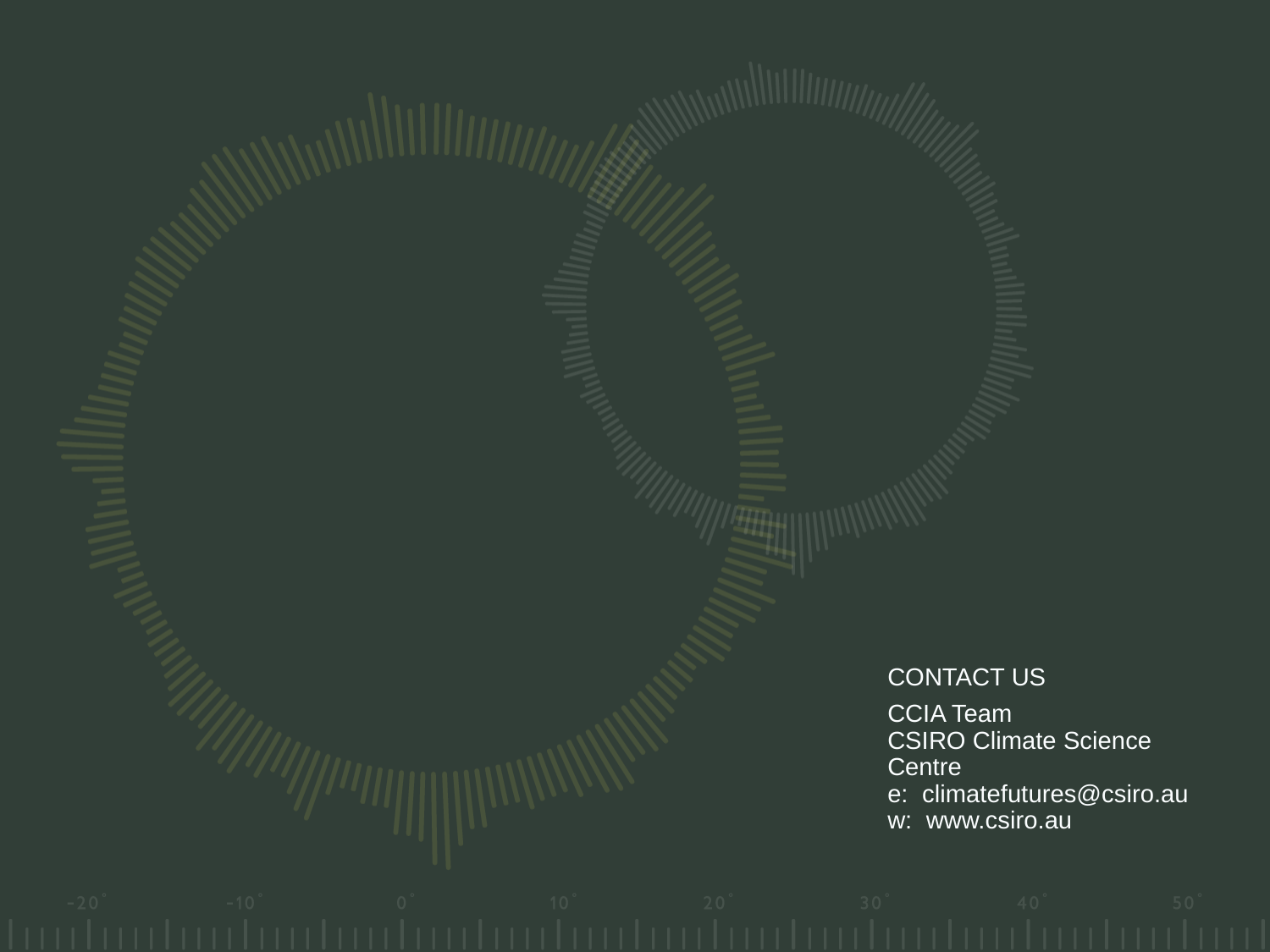

CONTACT US
CCIA Team
CSIRO Climate Science Centre
e:  climatefutures@csiro.au
w:  www.csiro.au